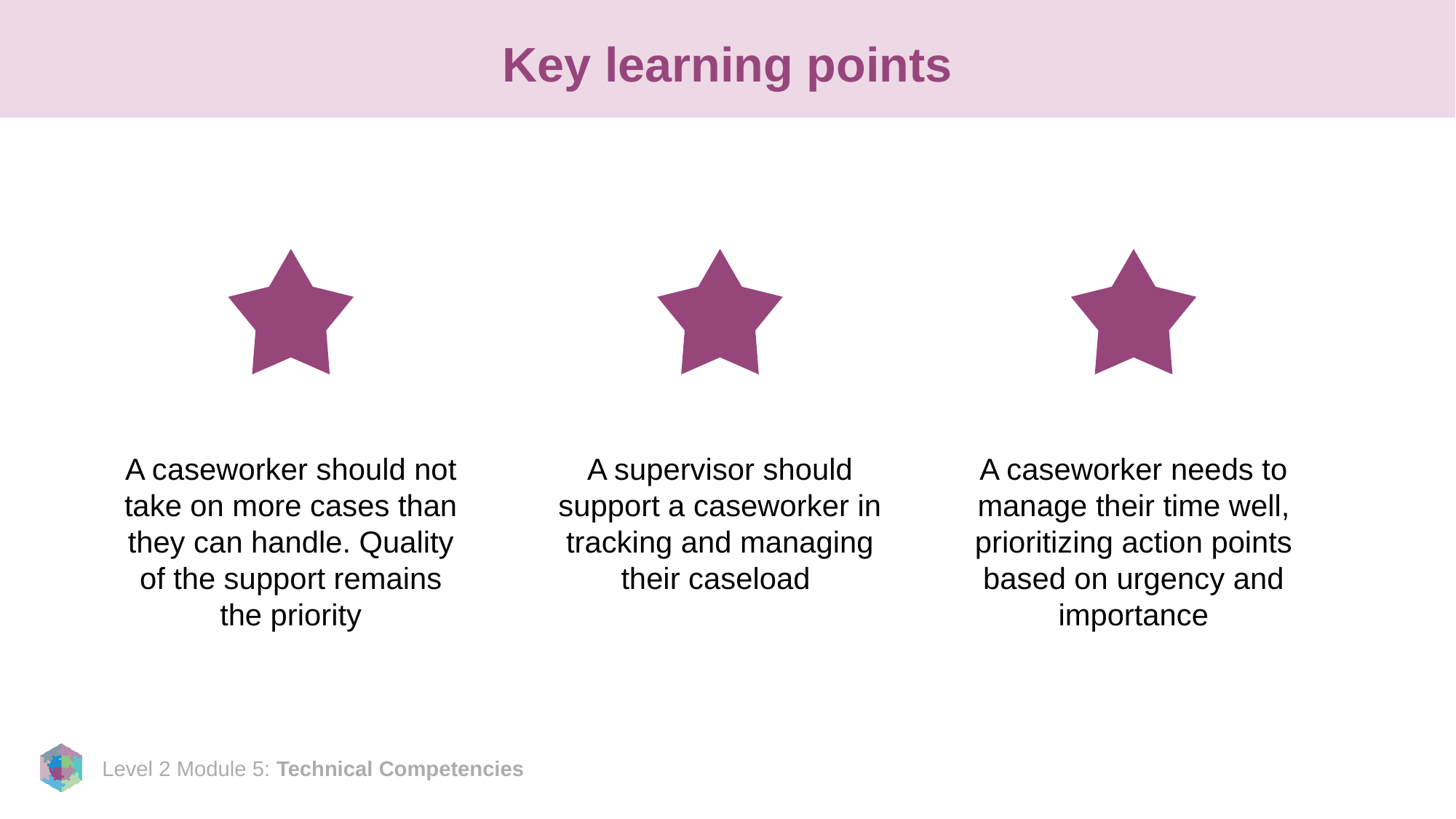

# Key learning points

A caseworker should not take on more cases than they can handle. Quality of the support remains the priority
A supervisor should support a caseworker in tracking and managing their caseload
A caseworker needs to manage their time well, prioritizing action points based on urgency and importance